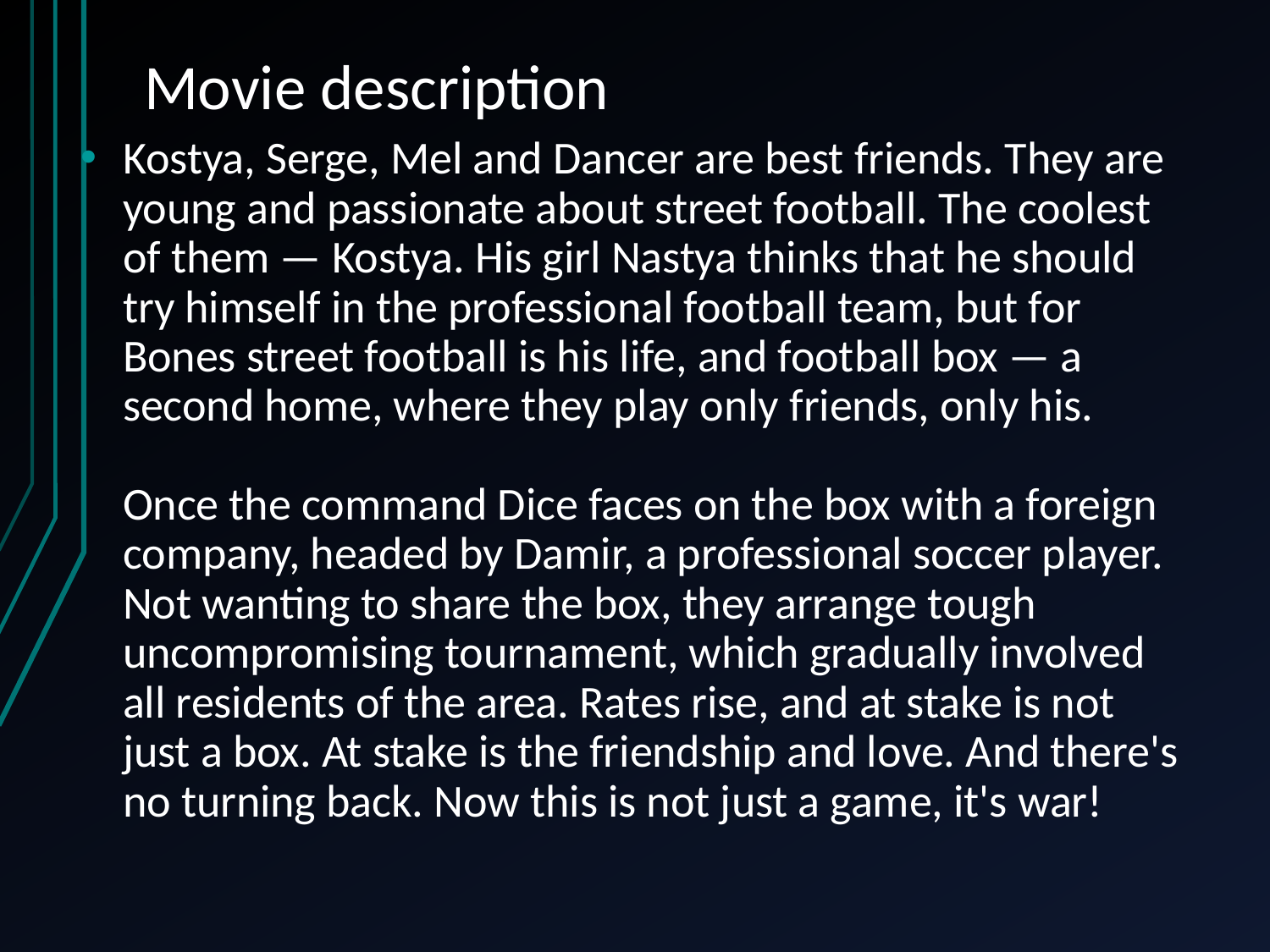

# Movie description
Kostya, Serge, Mel and Dancer are best friends. They are young and passionate about street football. The coolest of them — Kostya. His girl Nastya thinks that he should try himself in the professional football team, but for Bones street football is his life, and football box — a second home, where they play only friends, only his.
Once the command Dice faces on the box with a foreign company, headed by Damir, a professional soccer player. Not wanting to share the box, they arrange tough uncompromising tournament, which gradually involved all residents of the area. Rates rise, and at stake is not just a box. At stake is the friendship and love. And there's no turning back. Now this is not just a game, it's war!